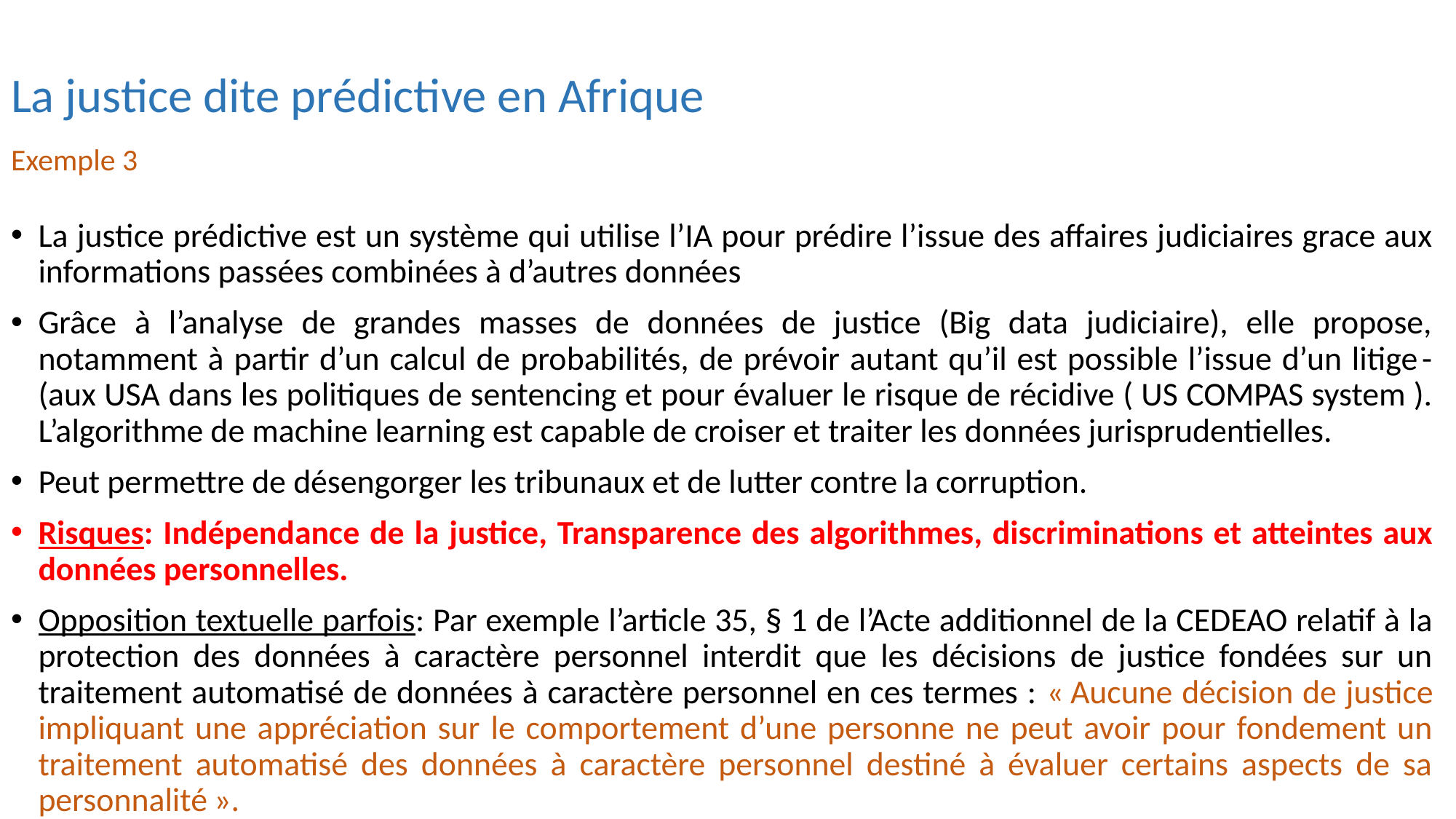

# La justice dite prédictive en Afrique Exemple 3
La justice prédictive est un système qui utilise l’IA pour prédire l’issue des affaires judiciaires grace aux informations passées combinées à d’autres données
Grâce à l’analyse de grandes masses de données de justice (Big data judiciaire), elle propose, notamment à partir d’un calcul de probabilités, de prévoir autant qu’il est possible l’issue d’un litige - (aux USA dans les politiques de sentencing et pour évaluer le risque de récidive ( US COMPAS system ). L’algorithme de machine learning est capable de croiser et traiter les données jurisprudentielles.
Peut permettre de désengorger les tribunaux et de lutter contre la corruption.
Risques: Indépendance de la justice, Transparence des algorithmes, discriminations et atteintes aux données personnelles.
Opposition textuelle parfois: Par exemple l’article 35, § 1 de l’Acte additionnel de la CEDEAO relatif à la protection des données à caractère personnel interdit que les décisions de justice fondées sur un traitement automatisé de données à caractère personnel en ces termes : « Aucune décision de justice impliquant une appréciation sur le comportement d’une personne ne peut avoir pour fondement un traitement automatisé des données à caractère personnel destiné à évaluer certains aspects de sa personnalité ».